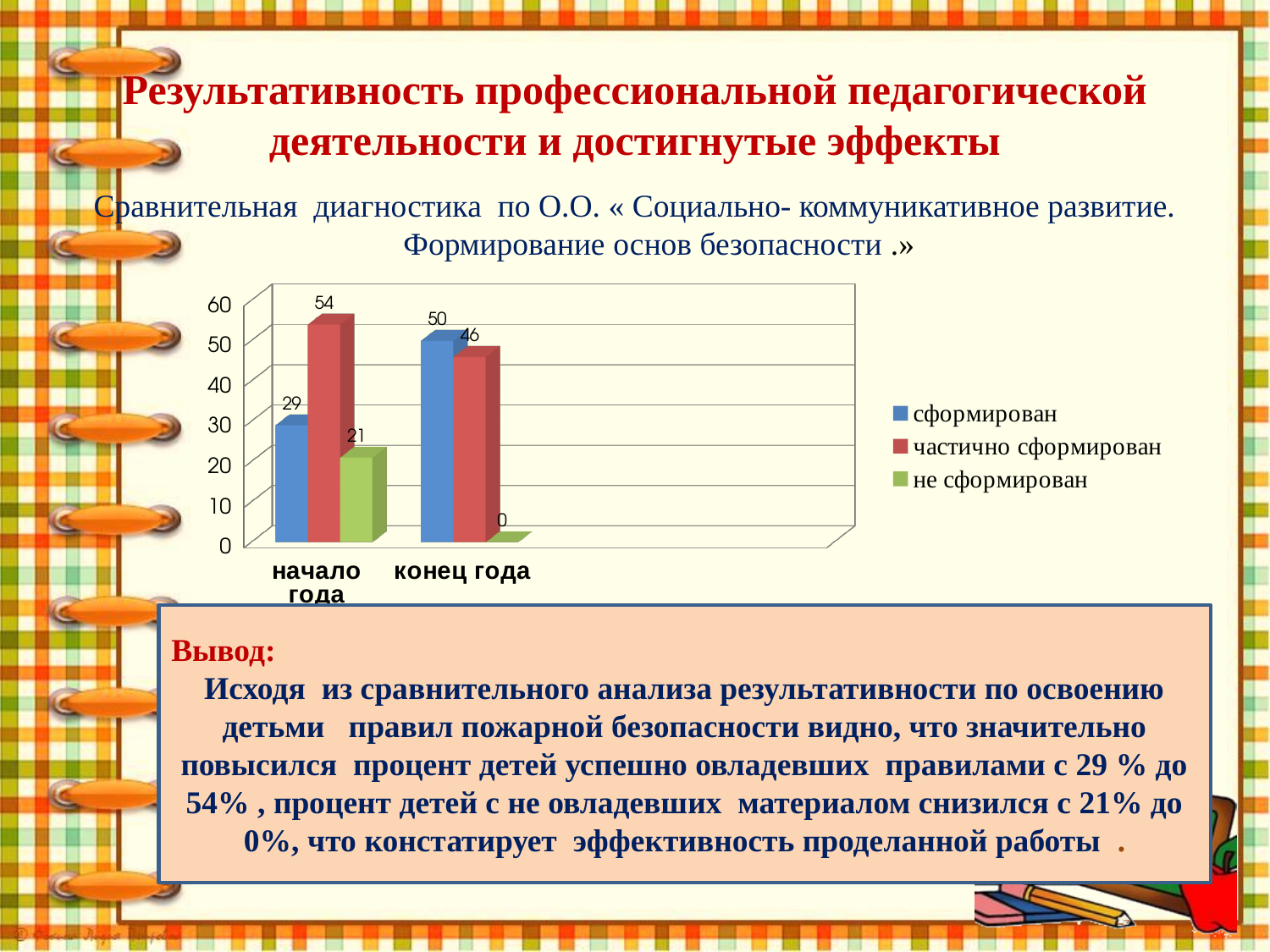

# Результативность профессиональной педагогической деятельности и достигнутые эффекты
Сравнительная  диагностика  по О.О. « Социально- коммуникативное развитие. Формирование основ безопасности .»

[unsupported chart]

Вывод:
Исходя  из сравнительного анализа результативности по освоению детьми   правил пожарной безопасности видно, что значительно повысился  процент детей успешно овладевших  правилами с 29 % до 54% , процент детей с не овладевших  материалом снизился с 21% до 0%, что констатирует  эффективность проделанной работы  .